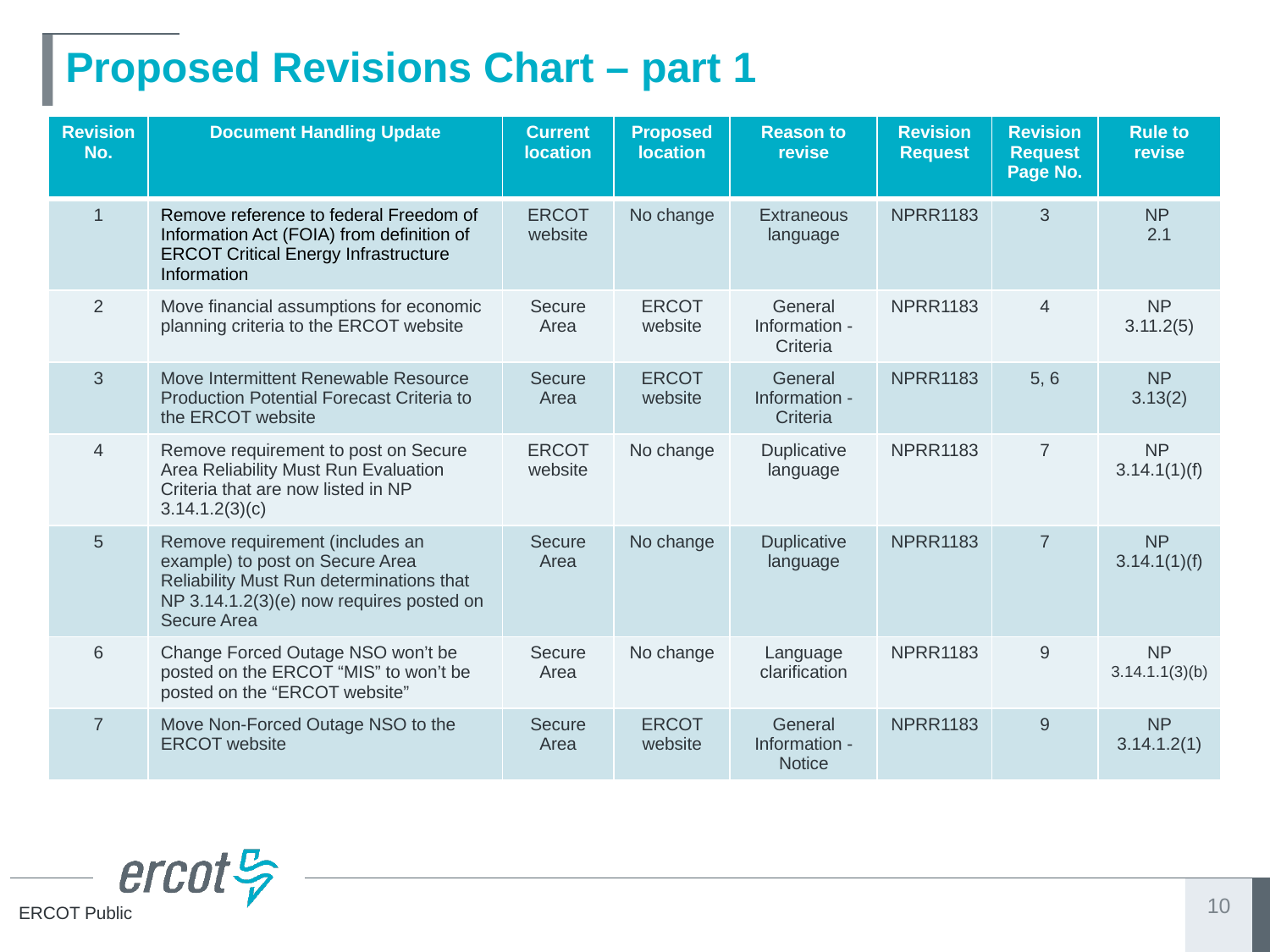

# Proposed Revisions Chart – part 1
| Revision No. | Document Handling Update | Current location | Proposed location | Reason to revise | Revision Request | Revision Request Page No. | Rule to revise |
| --- | --- | --- | --- | --- | --- | --- | --- |
| 1 | Remove reference to federal Freedom of Information Act (FOIA) from definition of ERCOT Critical Energy Infrastructure Information | ERCOT website | No change | Extraneous language | NPRR1183 | 3 | NP 2.1 |
| 2 | Move financial assumptions for economic planning criteria to the ERCOT website | Secure Area | ERCOT website | General Information - Criteria | NPRR1183 | 4 | NP 3.11.2(5) |
| 3 | Move Intermittent Renewable Resource Production Potential Forecast Criteria to the ERCOT website | Secure Area | ERCOT website | General Information -Criteria | NPRR1183 | 5, 6 | NP 3.13(2) |
| 4 | Remove requirement to post on Secure Area Reliability Must Run Evaluation Criteria that are now listed in NP 3.14.1.2(3)(c) | ERCOT website | No change | Duplicative language | NPRR1183 | 7 | NP 3.14.1(1)(f) |
| 5 | Remove requirement (includes an example) to post on Secure Area Reliability Must Run determinations that NP 3.14.1.2(3)(e) now requires posted on Secure Area | Secure Area | No change | Duplicative language | NPRR1183 | 7 | NP 3.14.1(1)(f) |
| 6 | Change Forced Outage NSO won’t be posted on the ERCOT “MIS” to won’t be posted on the “ERCOT website” | Secure Area | No change | Language clarification | NPRR1183 | 9 | NP 3.14.1.1(3)(b) |
| 7 | Move Non-Forced Outage NSO to the ERCOT website | Secure Area | ERCOT website | General Information - Notice | NPRR1183 | 9 | NP 3.14.1.2(1) |
10